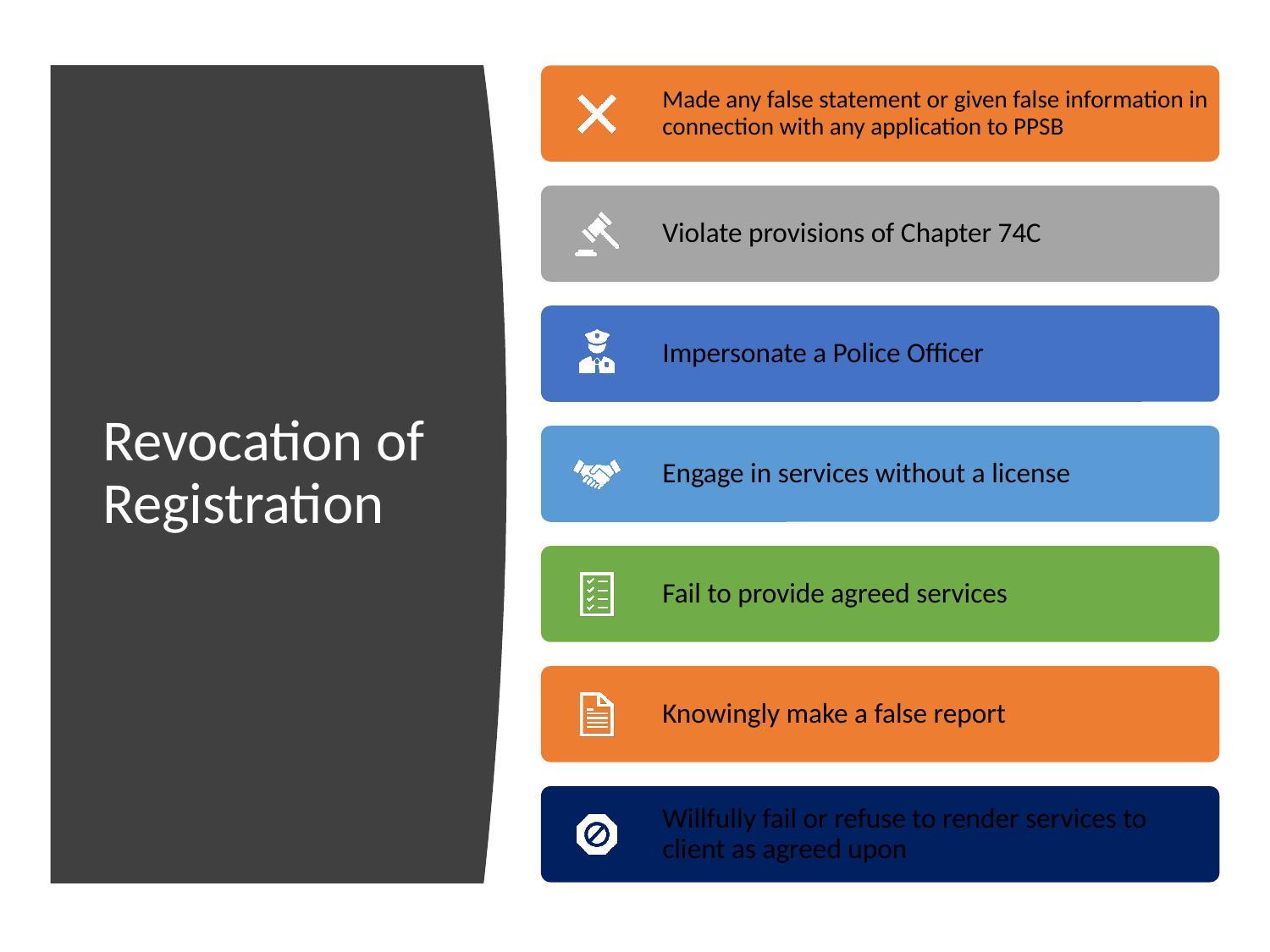

Made any false statement or given false information in connection with any application to PPSB
Violate provisions of Chapter 74C
Impersonate a Police Officer
Engage in services without a license
Fail to provide agreed services
Knowingly make a false report
Willfully fail or refuse to render services to client as agreed upon

# Revocation of Registration